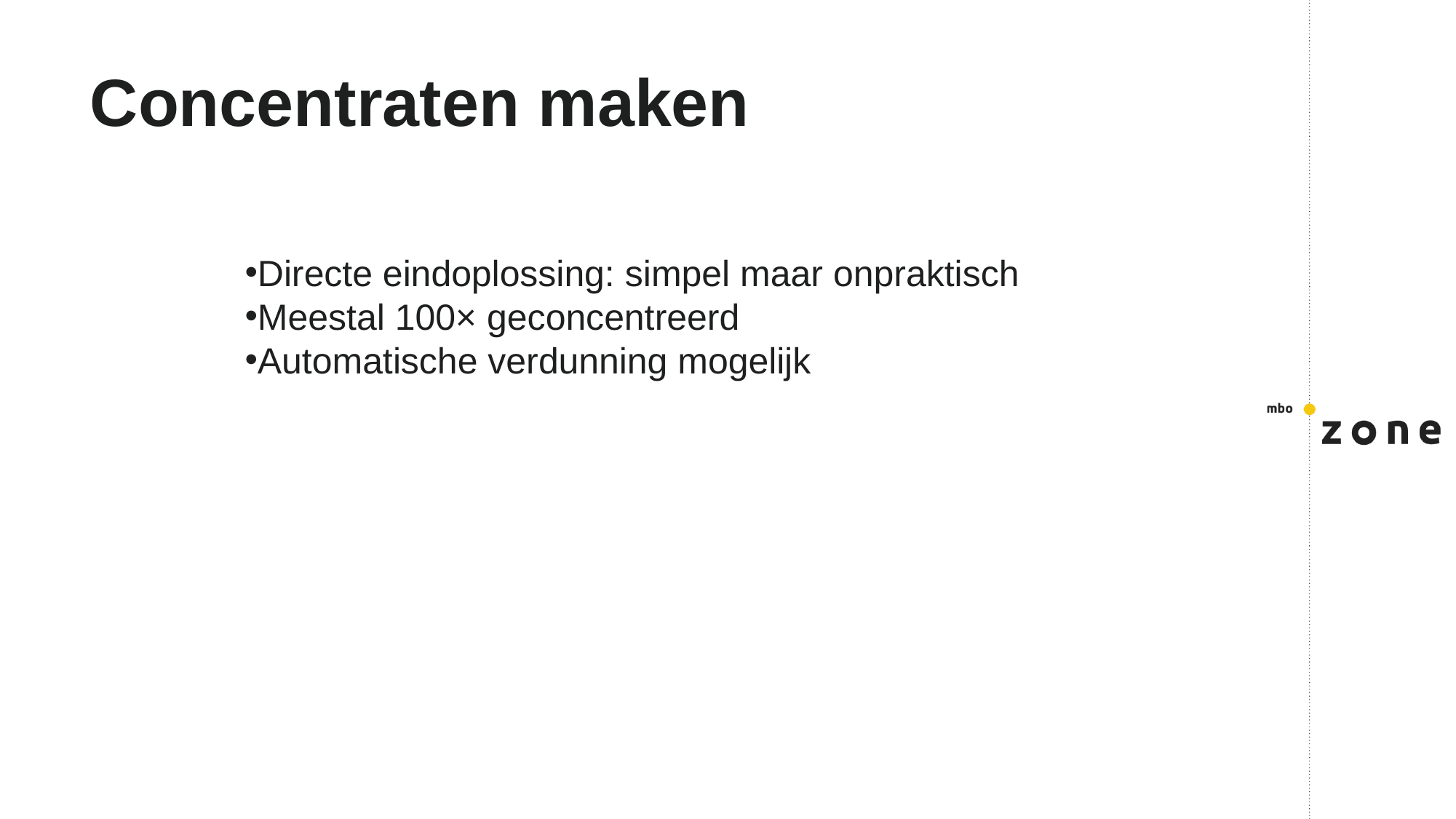

# Concentraten maken

Directe eindoplossing: simpel maar onpraktisch
Meestal 100× geconcentreerd
Automatische verdunning mogelijk